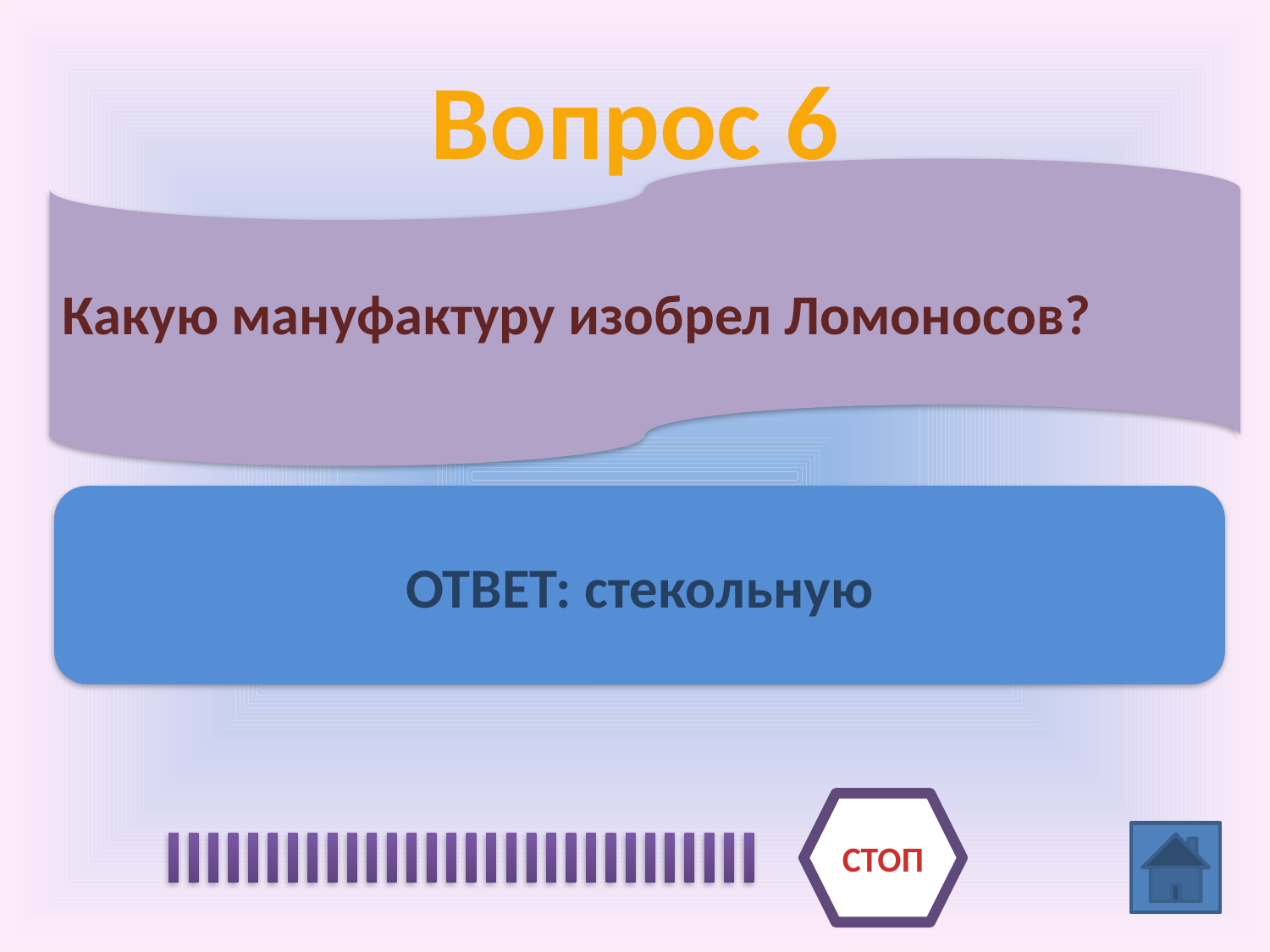

# Вопрос 6
Какую мануфактуру изобрел Ломоносов?

ОТВЕТ: стекольную
СТОП